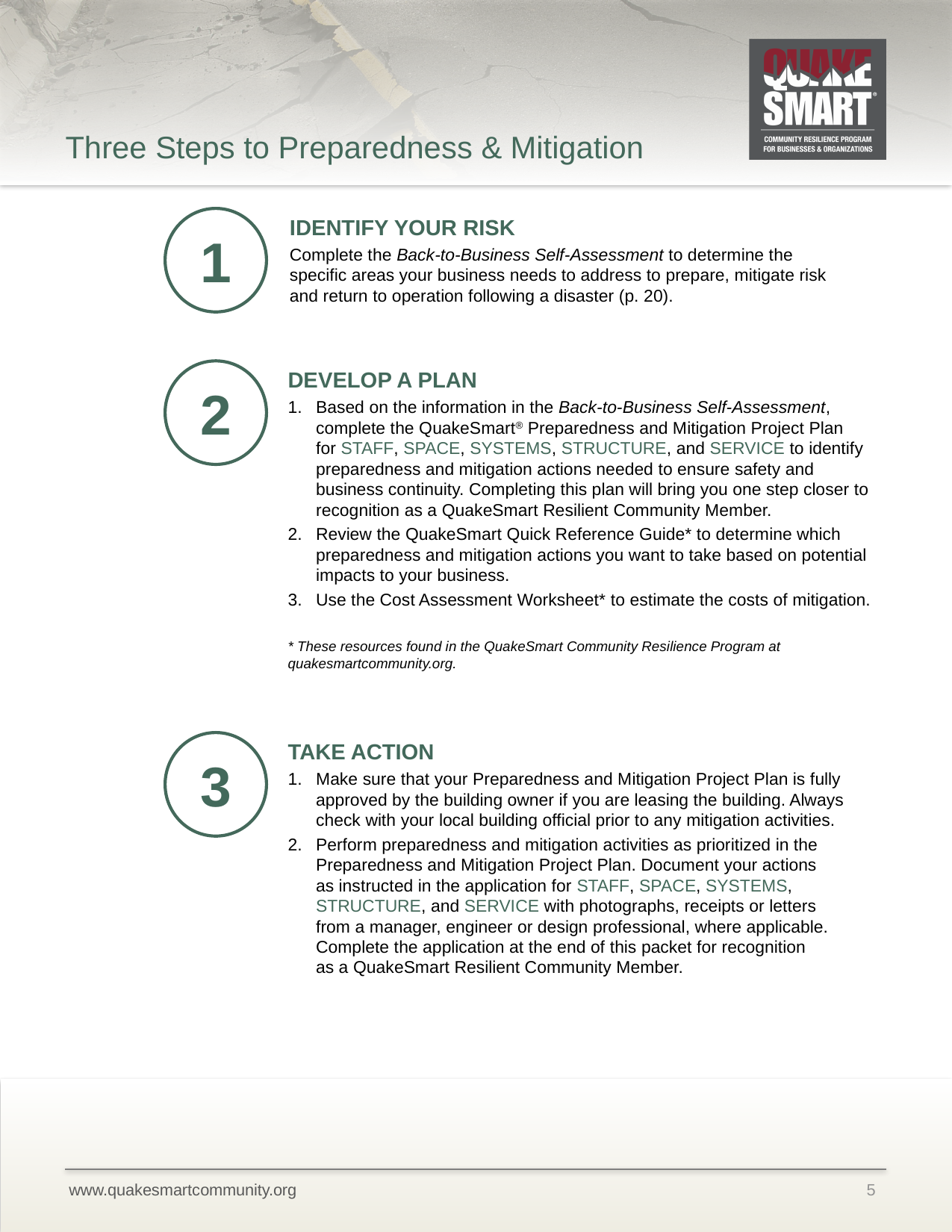

# Three Steps to Preparedness & Mitigation
IDENTIFY YOUR RISK
Complete the Back-to-Business Self-Assessment to determine the specific areas your business needs to address to prepare, mitigate risk and return to operation following a disaster (p. 20).
1
2
DEVELOP A PLAN
Based on the information in the Back-to-Business Self-Assessment, complete the QuakeSmart® Preparedness and Mitigation Project Plan
for STAFF, SPACE, SYSTEMS, STRUCTURE, and SERVICE to identify preparedness and mitigation actions needed to ensure safety and business continuity. Completing this plan will bring you one step closer to recognition as a QuakeSmart Resilient Community Member.
Review the QuakeSmart Quick Reference Guide* to determine which preparedness and mitigation actions you want to take based on potential impacts to your business.
Use the Cost Assessment Worksheet* to estimate the costs of mitigation.

* These resources found in the QuakeSmart Community Resilience Program at quakesmartcommunity.org.
3
TAKE ACTION
Make sure that your Preparedness and Mitigation Project Plan is fully approved by the building owner if you are leasing the building. Always check with your local building official prior to any mitigation activities.
Perform preparedness and mitigation activities as prioritized in the Preparedness and Mitigation Project Plan. Document your actions
as instructed in the application for STAFF, SPACE, SYSTEMS, STRUCTURE, and SERVICE with photographs, receipts or letters
from a manager, engineer or design professional, where applicable.
Complete the application at the end of this packet for recognition
as a QuakeSmart Resilient Community Member.
5